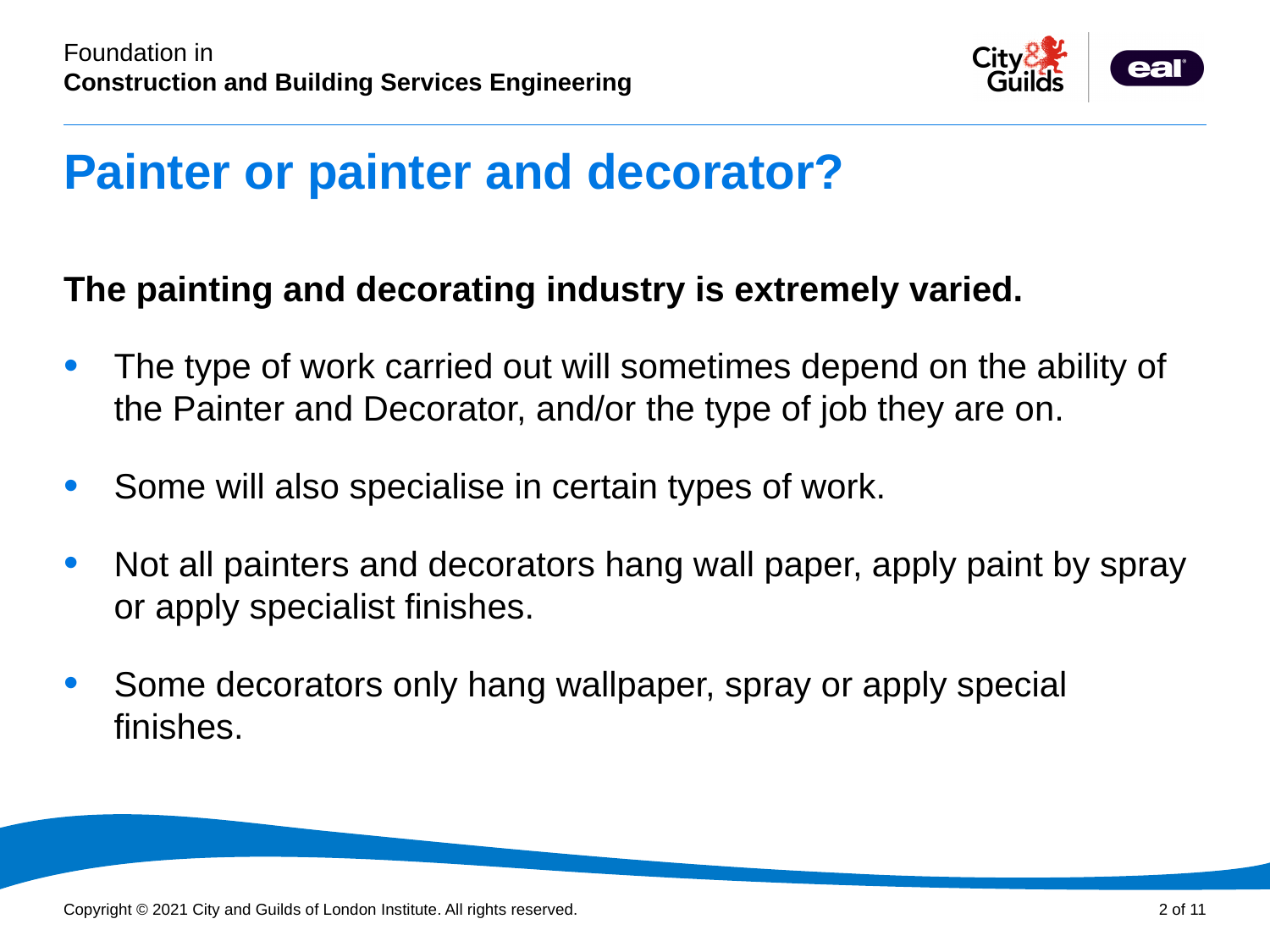

# Painter or painter and decorator?
The painting and decorating industry is extremely varied.
The type of work carried out will sometimes depend on the ability of the Painter and Decorator, and/or the type of job they are on.
Some will also specialise in certain types of work.
Not all painters and decorators hang wall paper, apply paint by spray or apply specialist finishes.
Some decorators only hang wallpaper, spray or apply special finishes.